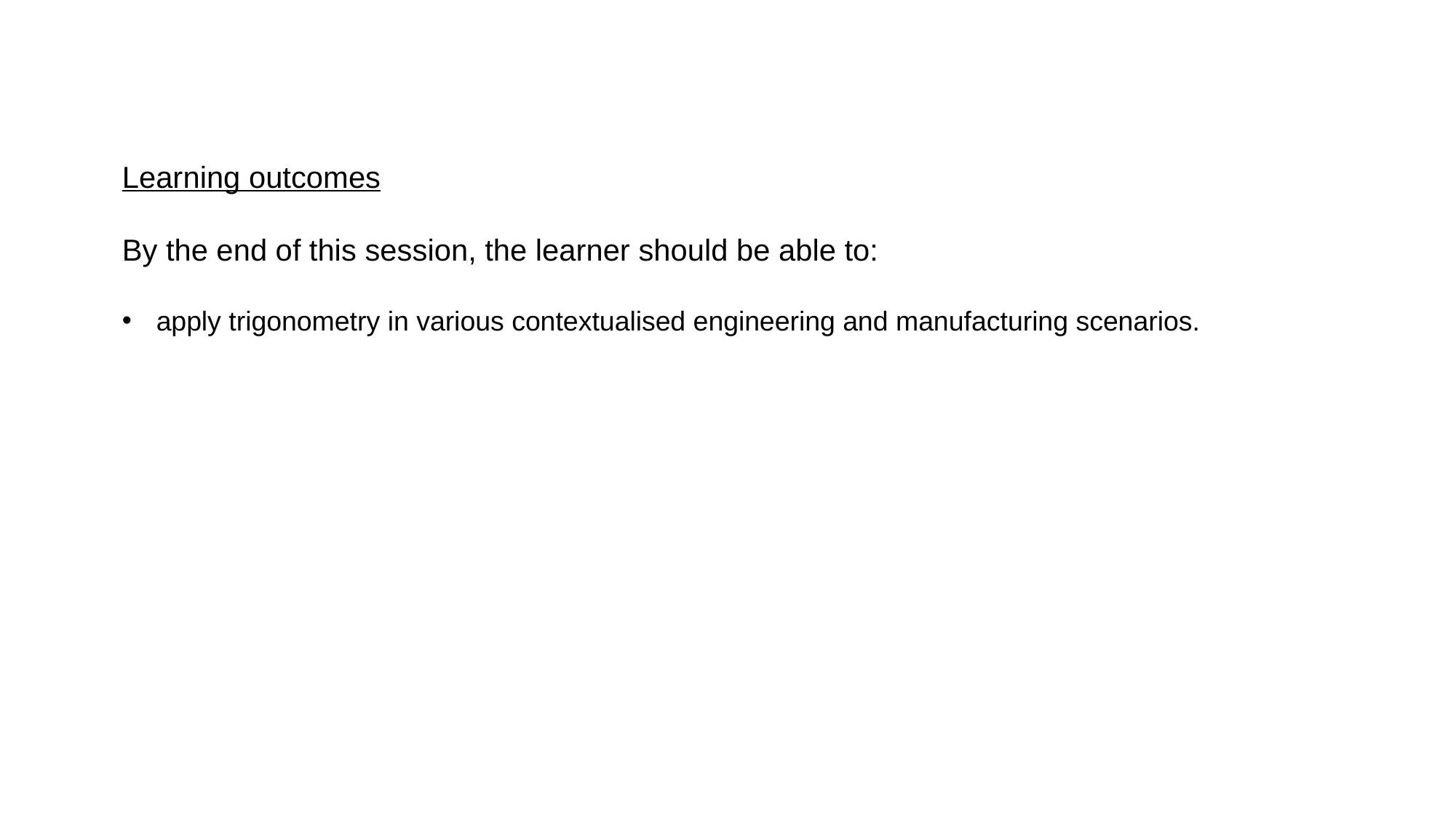

Learning outcomes

By the end of this session, the learner should be able to:

apply trigonometry in various contextualised engineering and manufacturing scenarios.